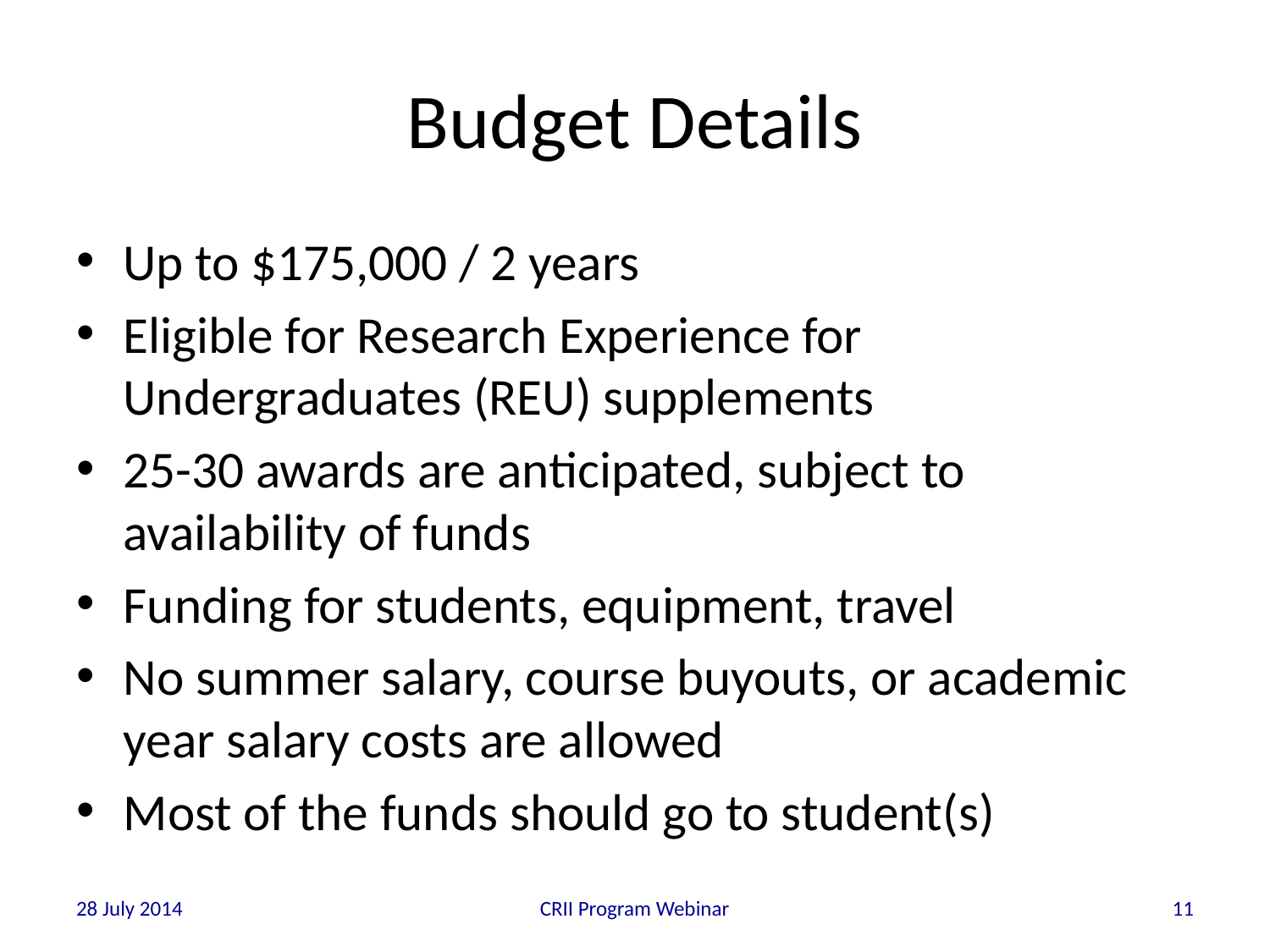

# Budget Details
Up to $175,000 / 2 years
Eligible for Research Experience for Undergraduates (REU) supplements
25-30 awards are anticipated, subject to availability of funds
Funding for students, equipment, travel
No summer salary, course buyouts, or academic year salary costs are allowed
Most of the funds should go to student(s)
28 July 2014
CRII Program Webinar
11